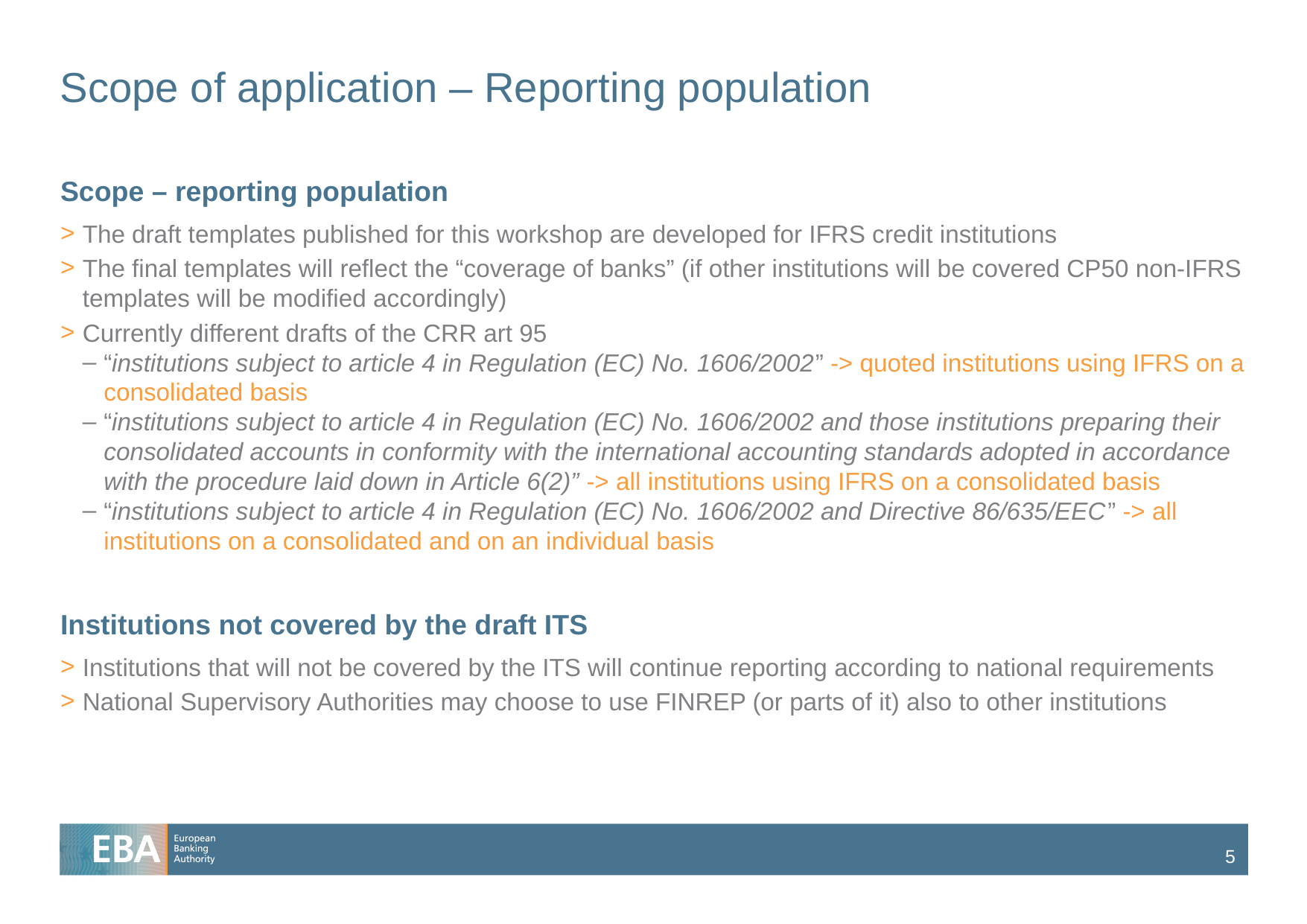

# Scope of application – Reporting population
Scope – reporting population
The draft templates published for this workshop are developed for IFRS credit institutions
The final templates will reflect the “coverage of banks” (if other institutions will be covered CP50 non-IFRS templates will be modified accordingly)
Currently different drafts of the CRR art 95
“institutions subject to article 4 in Regulation (EC) No. 1606/2002” -> quoted institutions using IFRS on a consolidated basis
“institutions subject to article 4 in Regulation (EC) No. 1606/2002 and those institutions preparing their consolidated accounts in conformity with the international accounting standards adopted in accordance with the procedure laid down in Article 6(2)” -> all institutions using IFRS on a consolidated basis
“institutions subject to article 4 in Regulation (EC) No. 1606/2002 and Directive 86/635/EEC” -> all institutions on a consolidated and on an individual basis

Institutions not covered by the draft ITS
Institutions that will not be covered by the ITS will continue reporting according to national requirements
National Supervisory Authorities may choose to use FINREP (or parts of it) also to other institutions